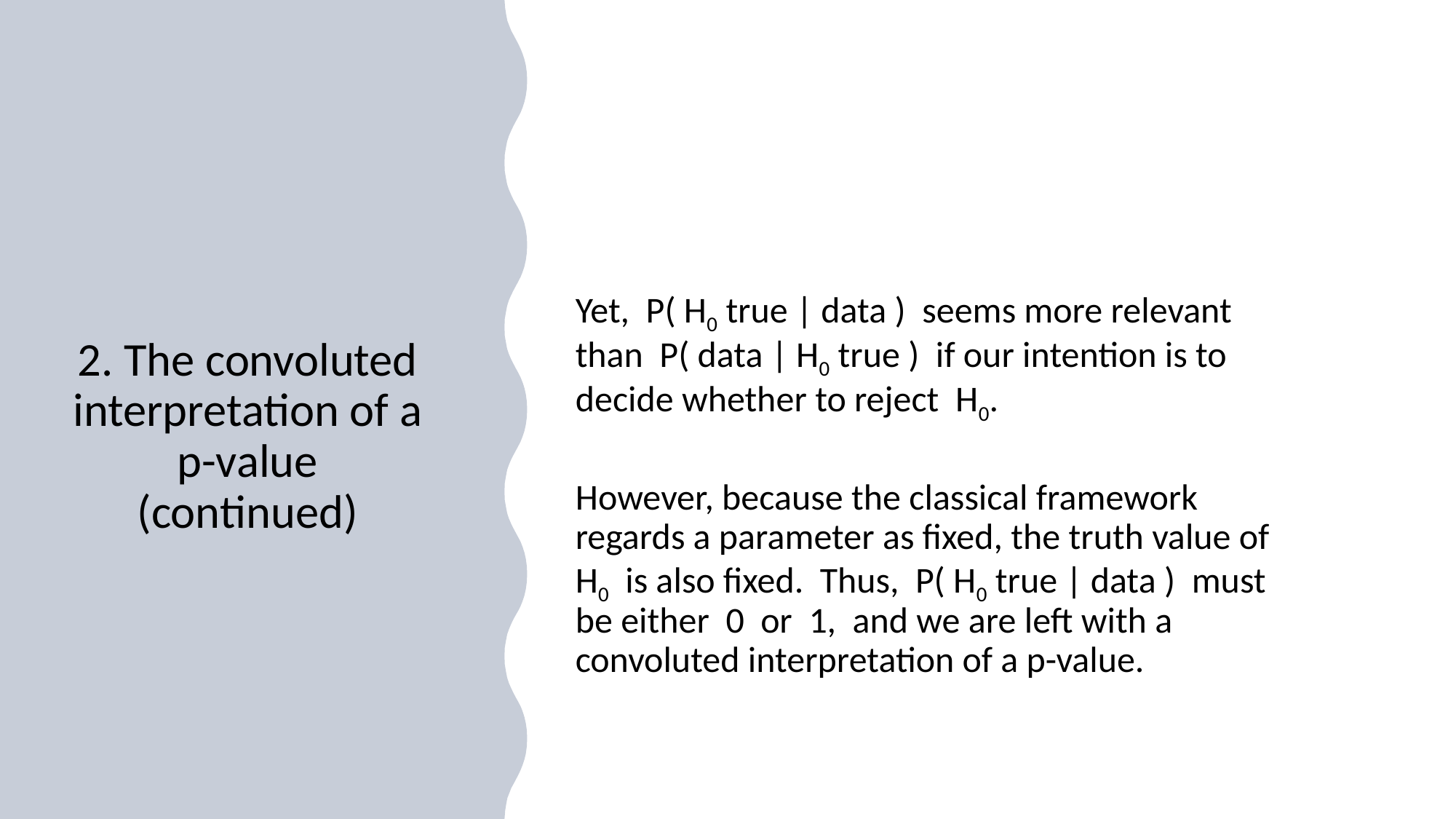

# 2. The convoluted interpretation of a p-value (continued)

Yet,  P( H0 true | data )  seems more relevant than  P( data | H0 true )  if our intention is to decide whether to reject  H0.

However, because the classical framework regards a parameter as fixed, the truth value of  H0  is also fixed.  Thus,  P( H0 true | data )  must be either  0  or  1,  and we are left with a convoluted interpretation of a p-value.